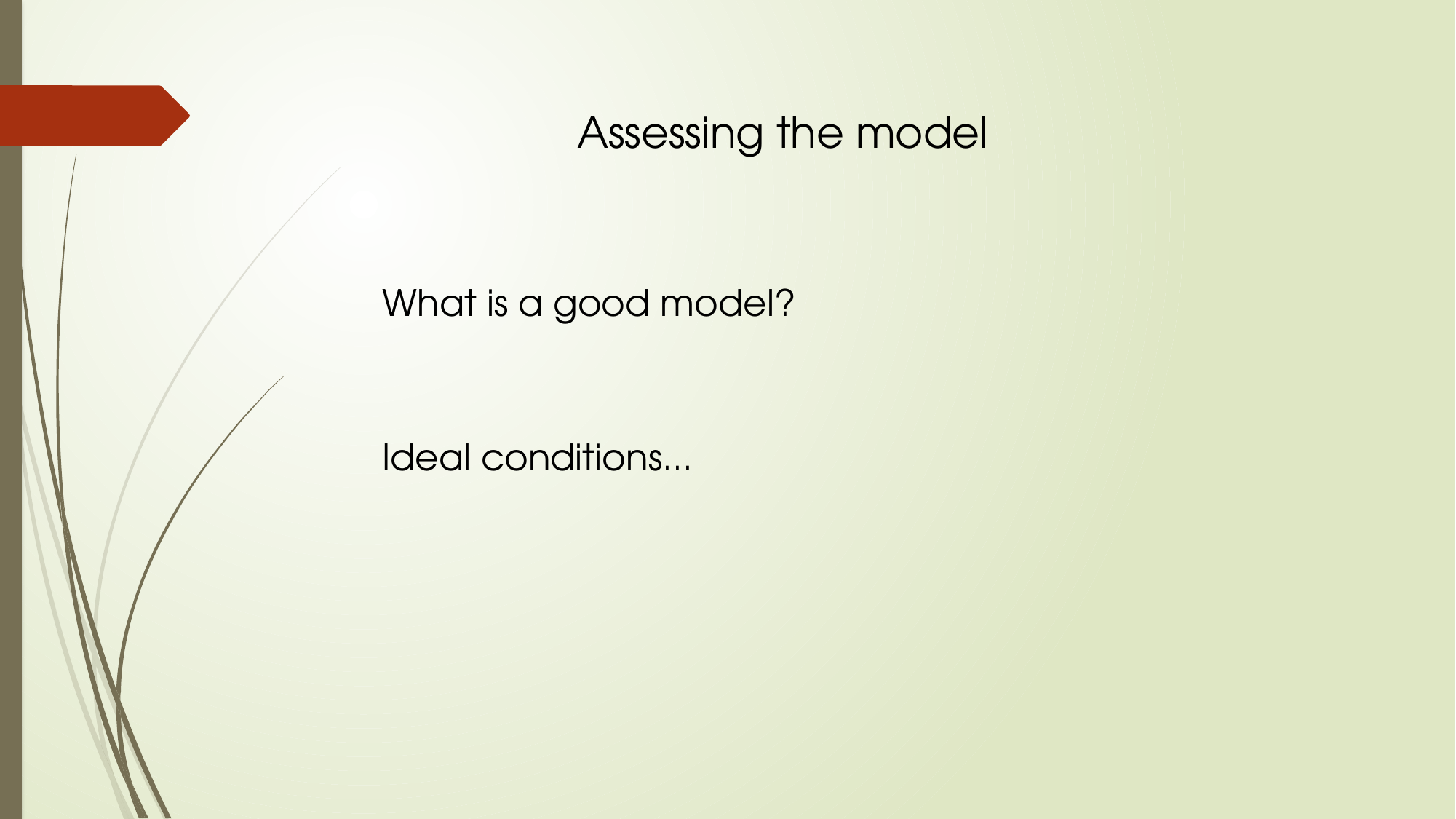

Assessing the model
What is a good model?
Ideal conditions...